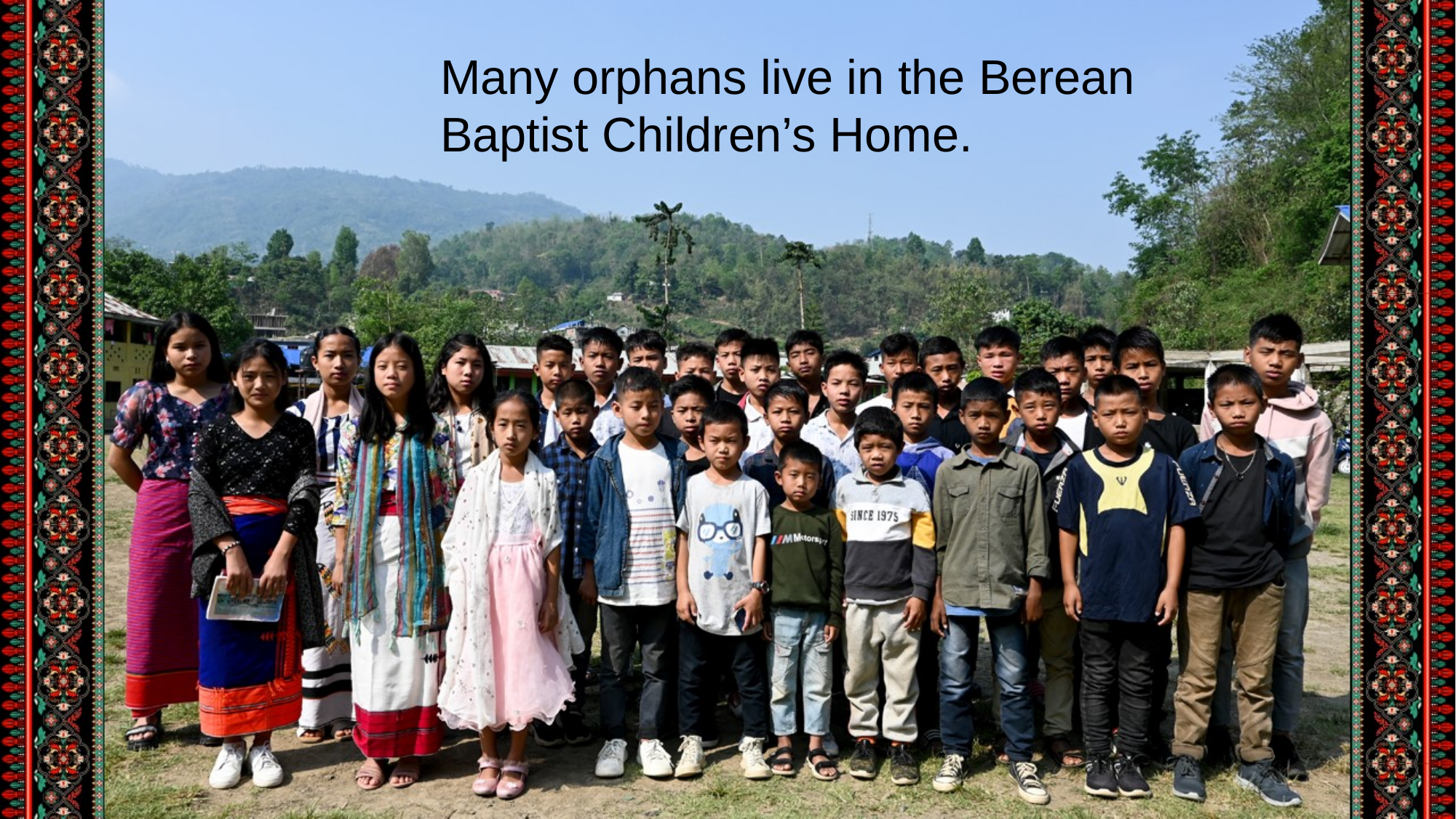

Many orphans live in the Berean Baptist Children’s Home.